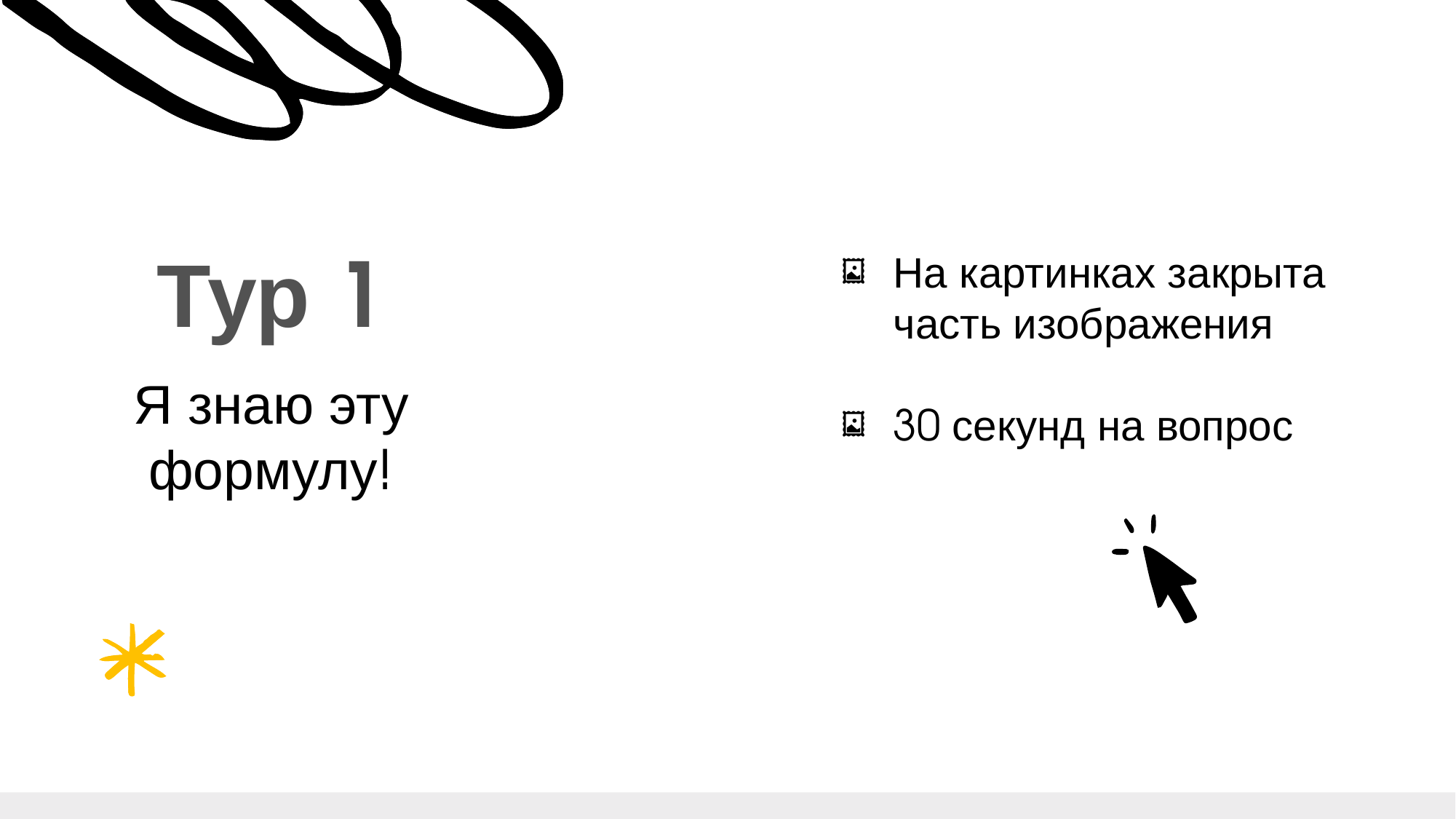

Тур 1
На картинках закрыта часть изображения

30 секунд на вопрос
Я знаю эту формулу!